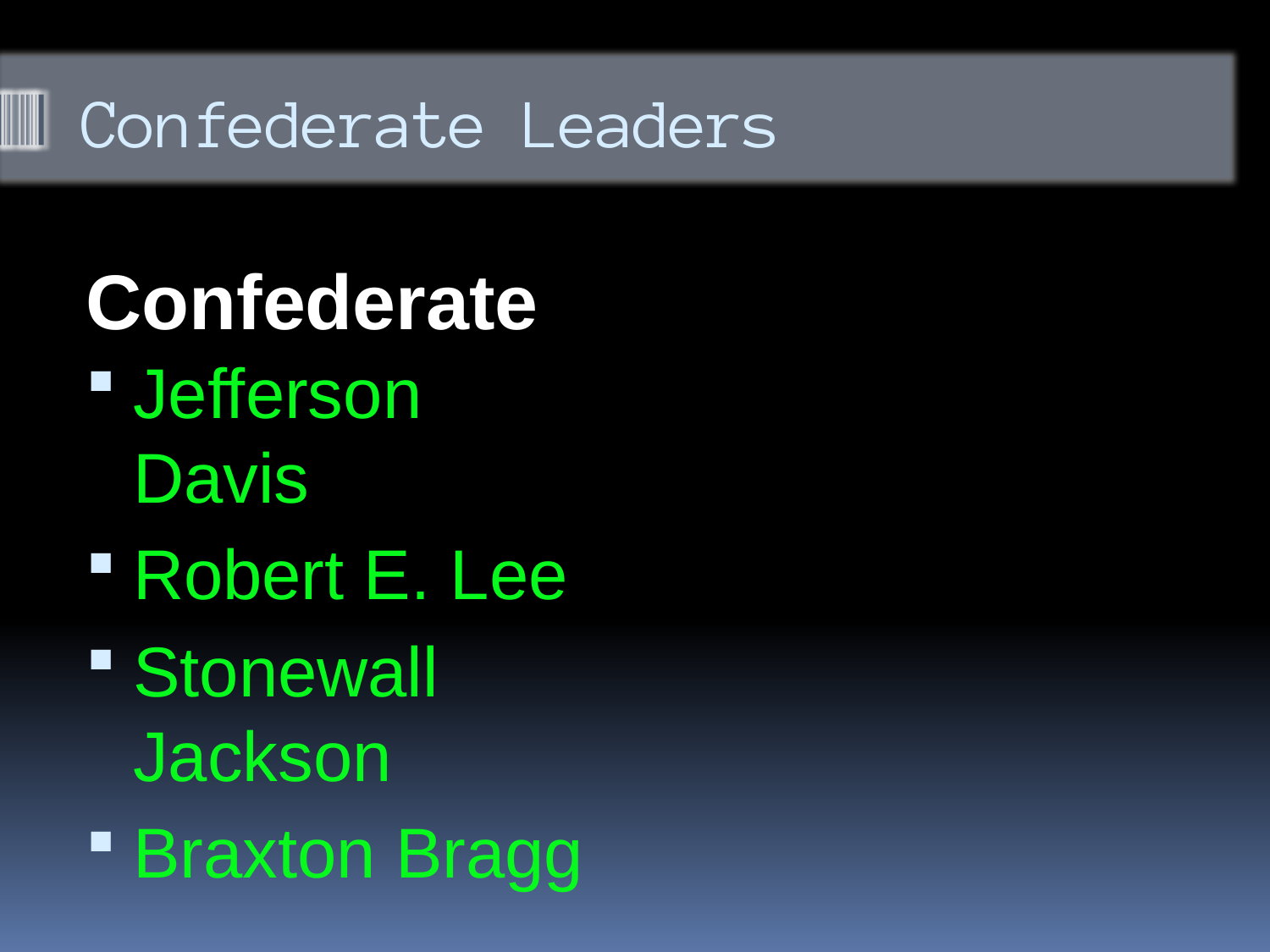

# Confederate Leaders
Confederate
Jefferson Davis
Robert E. Lee
Stonewall Jackson
Braxton Bragg